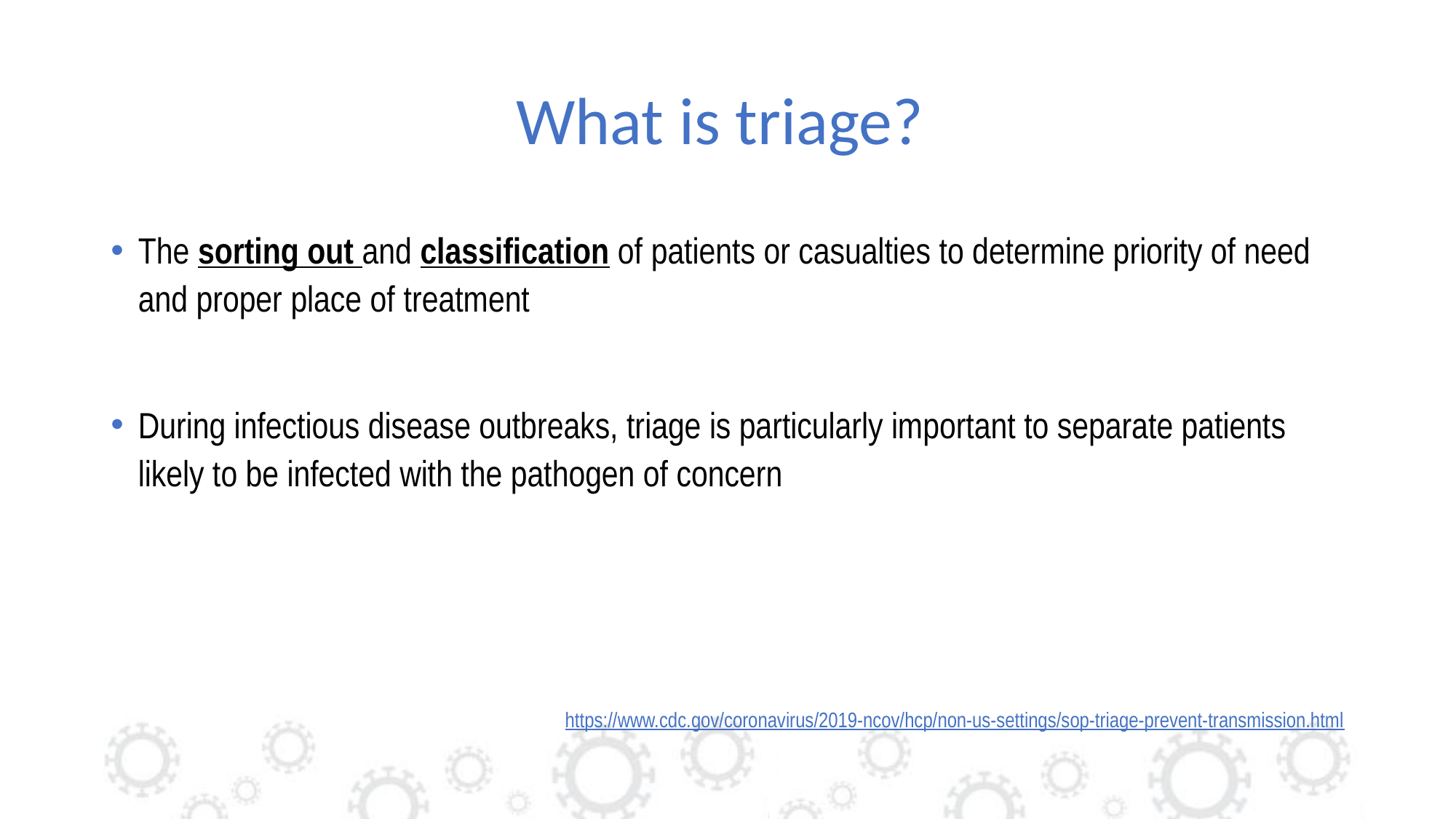

# What is triage?
The sorting out and classification of patients or casualties to determine priority of need and proper place of treatment

During infectious disease outbreaks, triage is particularly important to separate patients likely to be infected with the pathogen of concern
https://www.cdc.gov/coronavirus/2019-ncov/hcp/non-us-settings/sop-triage-prevent-transmission.html